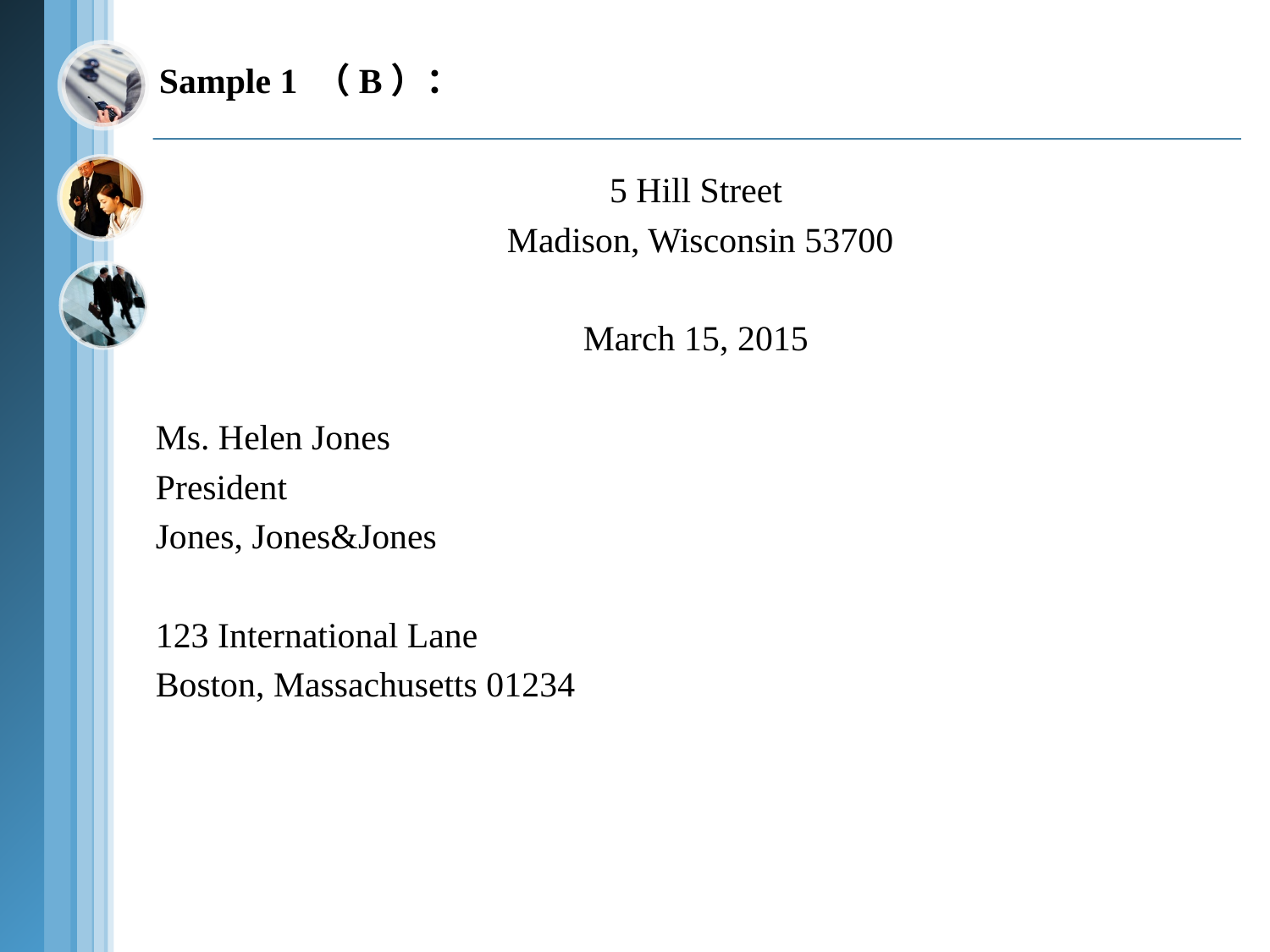

Sample 1 （B）：
5 Hill Street
 Madison, Wisconsin 53700

March 15, 2015

Ms. Helen Jones
President
Jones, Jones&Jones

123 International Lane
Boston, Massachusetts 01234